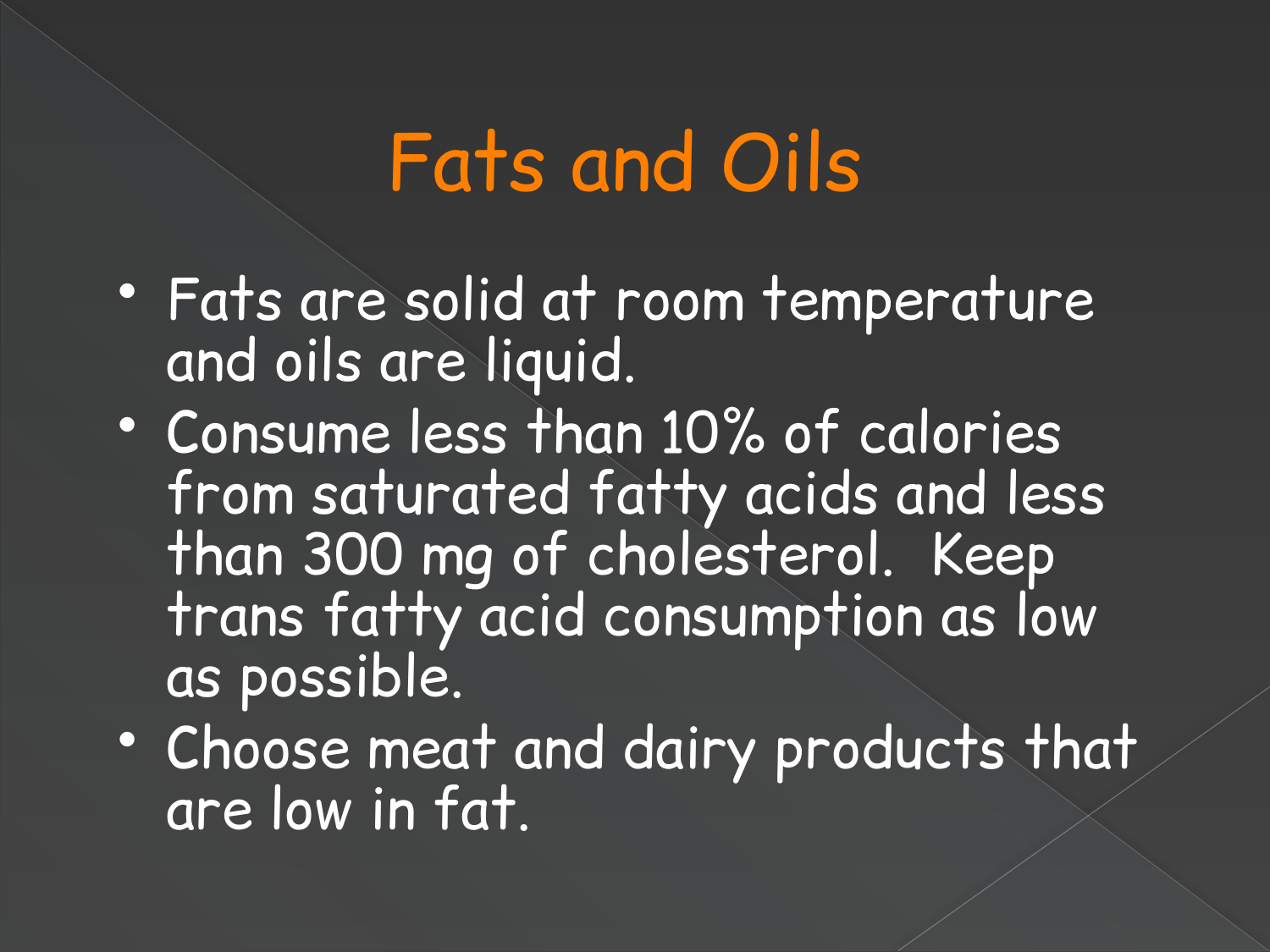

Fats and Oils
Fats are solid at room temperature and oils are liquid.
Consume less than 10% of calories from saturated fatty acids and less than 300 mg of cholesterol.  Keep trans fatty acid consumption as low as possible.
Choose meat and dairy products that are low in fat.